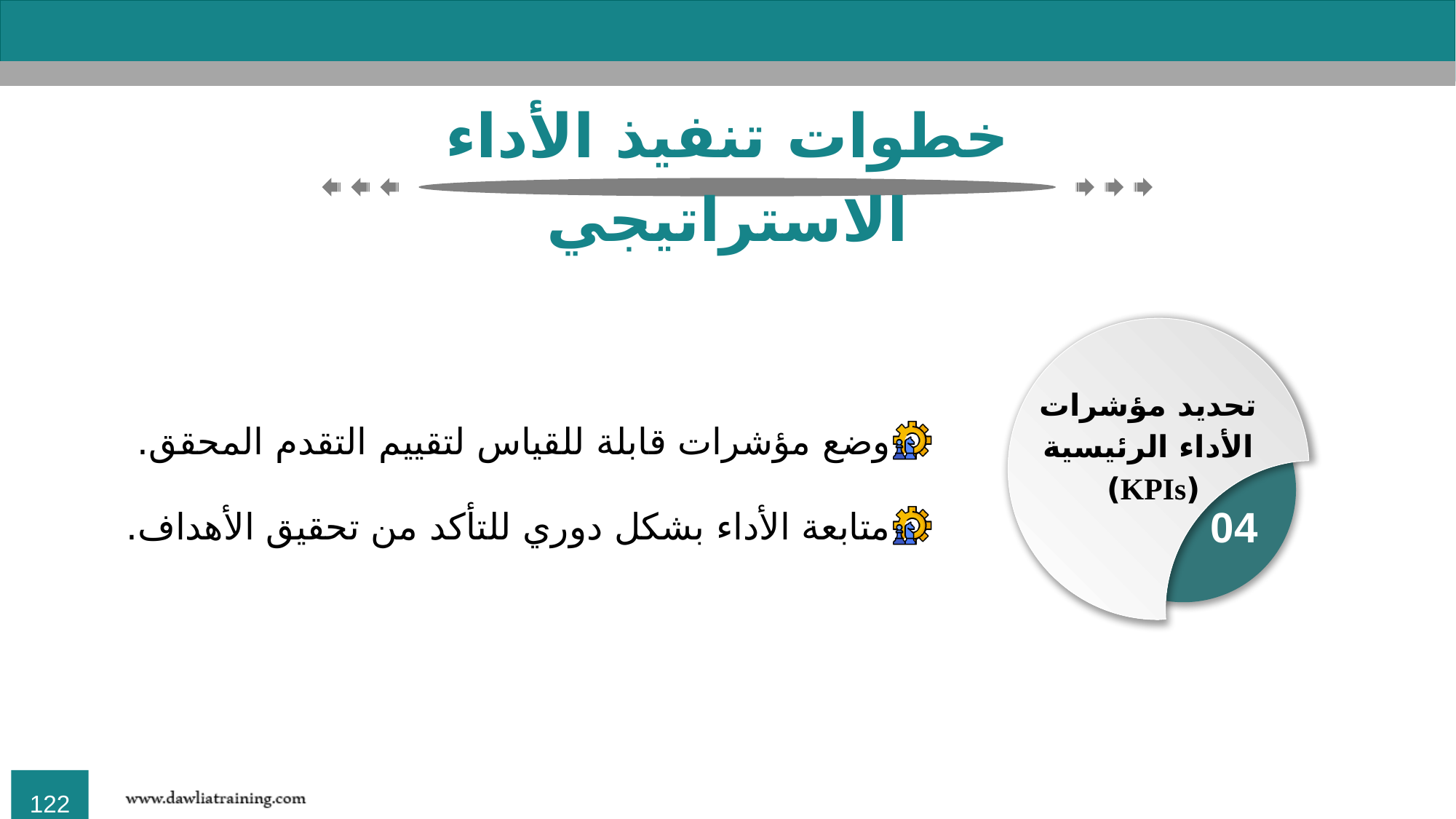

خطوات تنفيذ الأداء الاستراتيجي

تحديد مؤشرات الأداء الرئيسية (KPIs)

04
وضع مؤشرات قابلة للقياس لتقييم التقدم المحقق.
متابعة الأداء بشكل دوري للتأكد من تحقيق الأهداف.

التواصل الفعّال
06

إدارة المخاطر
05